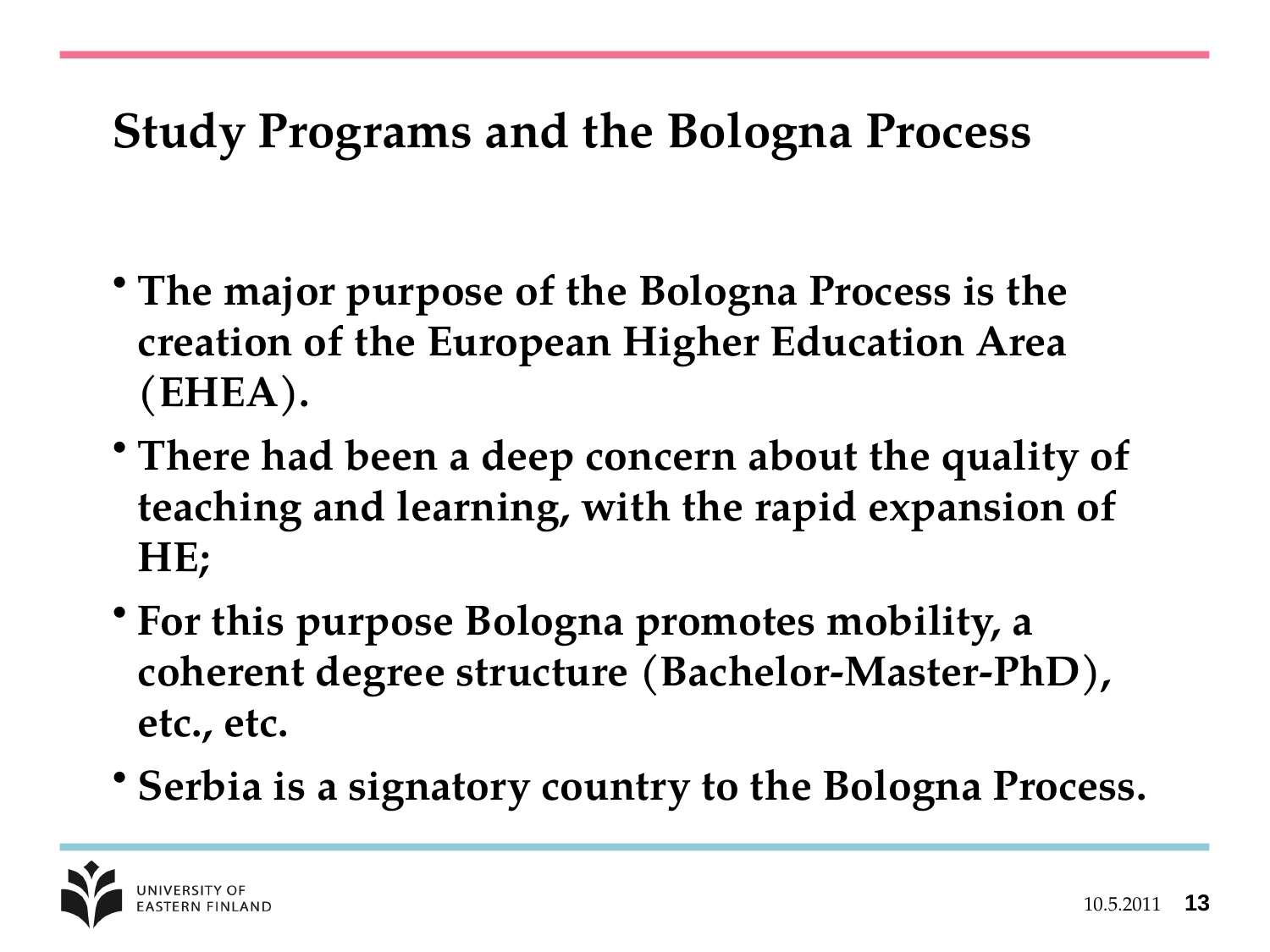

# Study Programs and the Bologna Process
The major purpose of the Bologna Process is the creation of the European Higher Education Area (EHEA).
There had been a deep concern about the quality of teaching and learning, with the rapid expansion of HE;
For this purpose Bologna promotes mobility, a coherent degree structure (Bachelor-Master-PhD), etc., etc.
Serbia is a signatory country to the Bologna Process.
10.5.2011
13